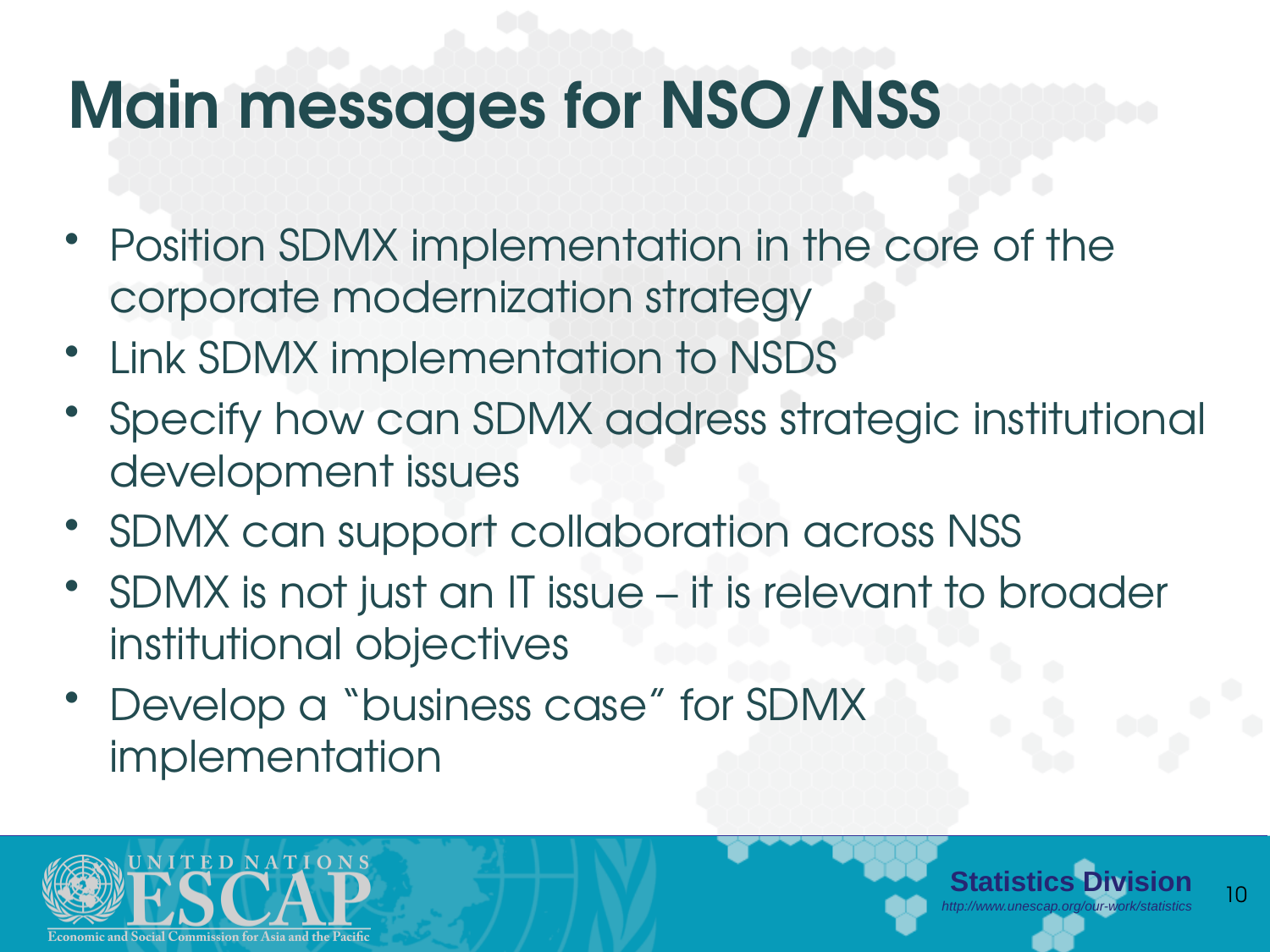

# Main messages for NSO/NSS
Position SDMX implementation in the core of the corporate modernization strategy
Link SDMX implementation to NSDS
Specify how can SDMX address strategic institutional development issues
SDMX can support collaboration across NSS
SDMX is not just an IT issue – it is relevant to broader institutional objectives
Develop a “business case” for SDMX implementation
10